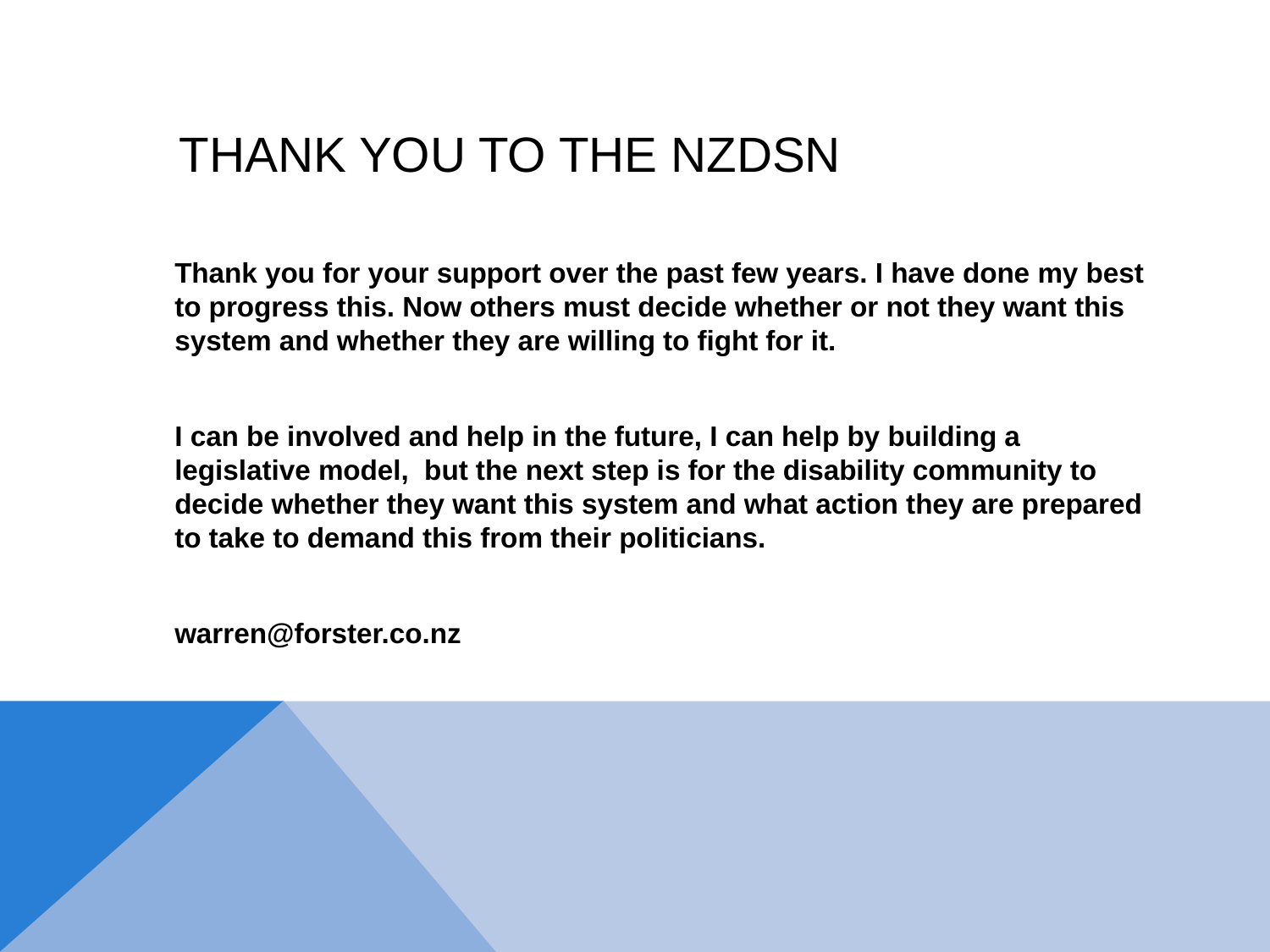

# Thank you to the NZDSN

	Thank you for your support over the past few years. I have done my best to progress this. Now others must decide whether or not they want this system and whether they are willing to fight for it.

	I can be involved and help in the future, I can help by building a legislative model,  but the next step is for the disability community to decide whether they want this system and what action they are prepared to take to demand this from their politicians.

	warren@forster.co.nz